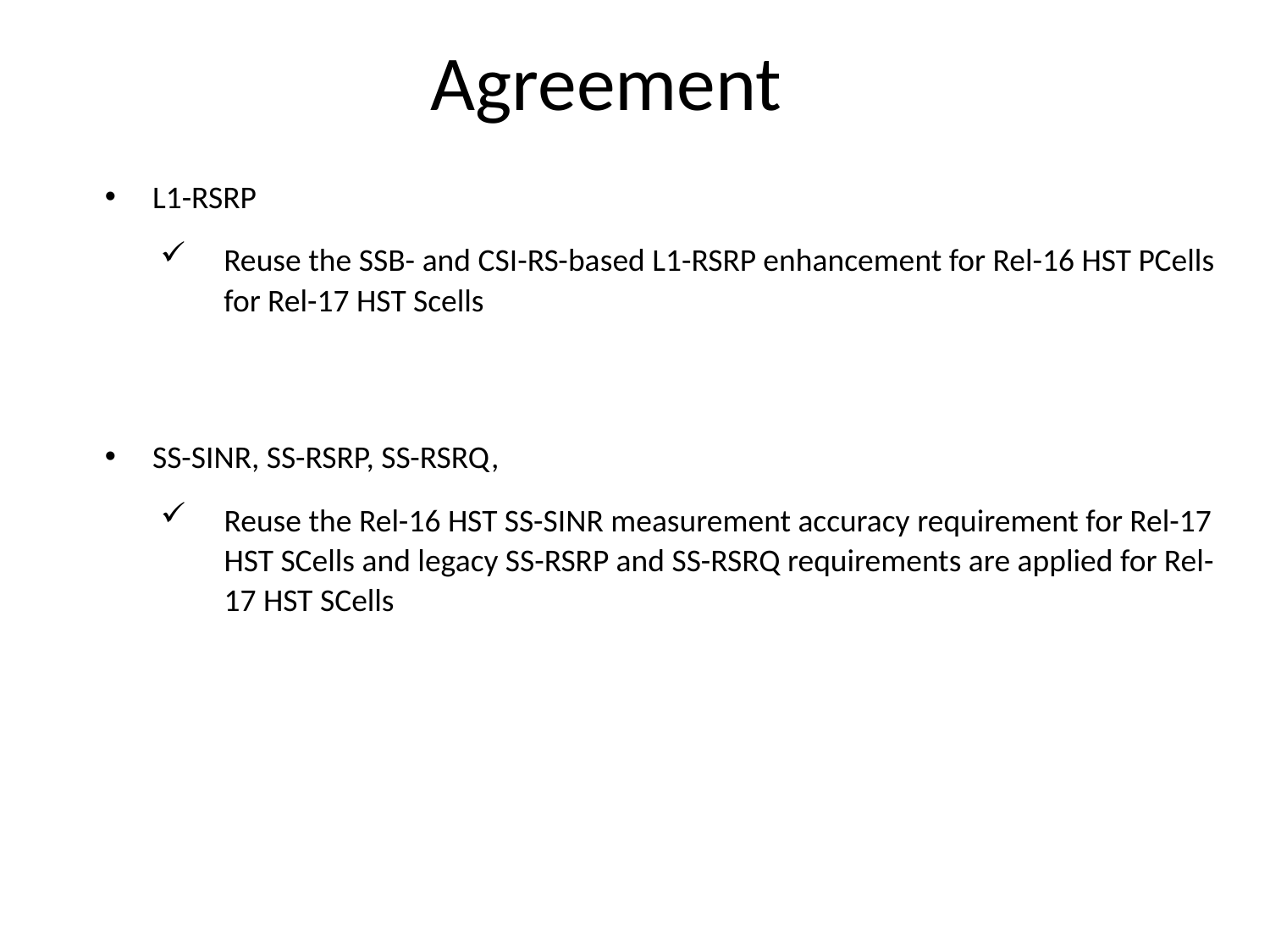

# Agreement

L1-RSRP
Reuse the SSB- and CSI-RS-based L1-RSRP enhancement for Rel-16 HST PCells for Rel-17 HST Scells

SS-SINR, SS-RSRP, SS-RSRQ,
Reuse the Rel-16 HST SS-SINR measurement accuracy requirement for Rel-17 HST SCells and legacy SS-RSRP and SS-RSRQ requirements are applied for Rel-17 HST SCells